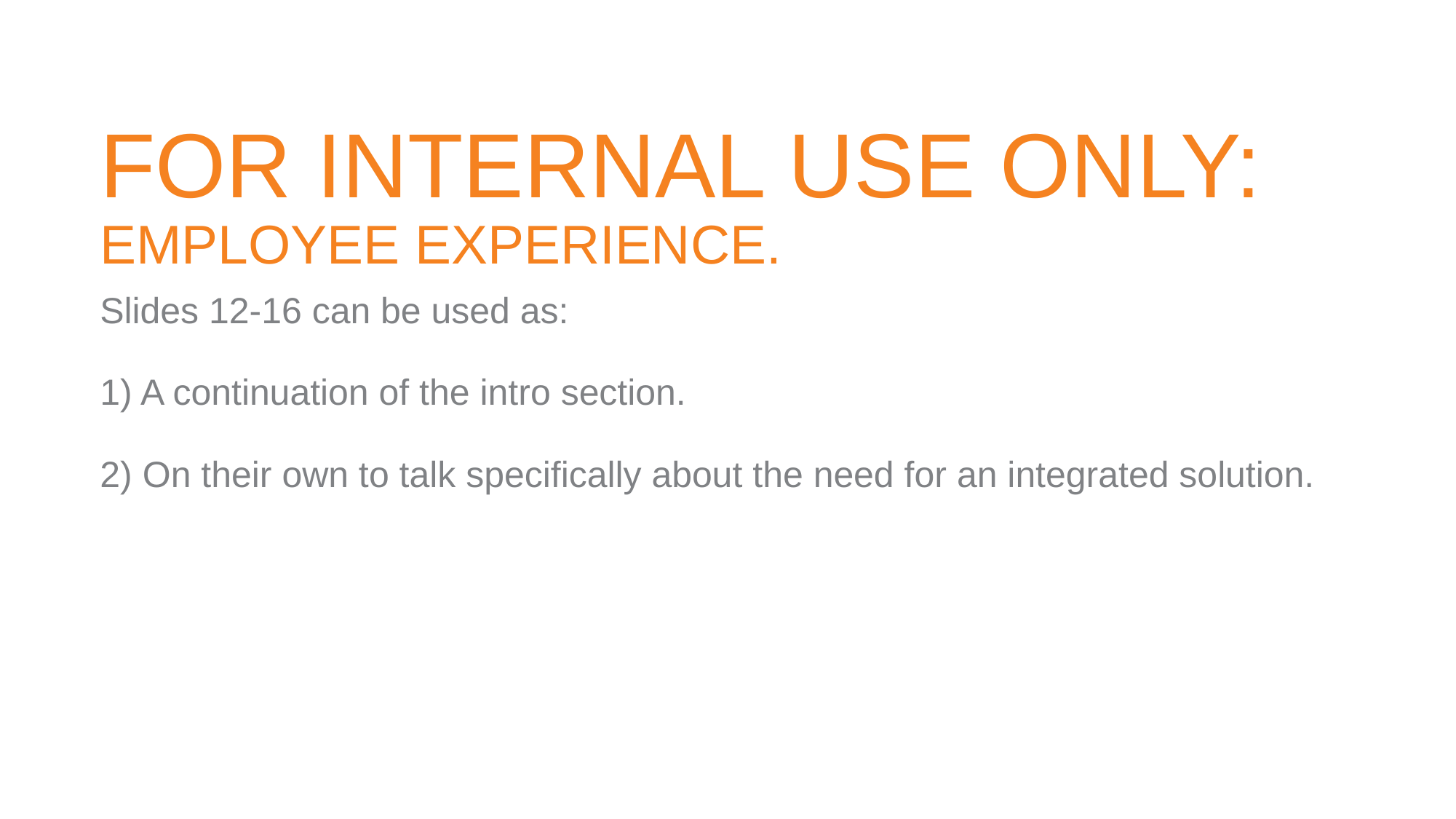

# FOR INTERNAL USE ONLY: EMPLOYEE EXPERIENCE.
Slides 12-16 can be used as:
1) A continuation of the intro section.
2) On their own to talk specifically about the need for an integrated solution.